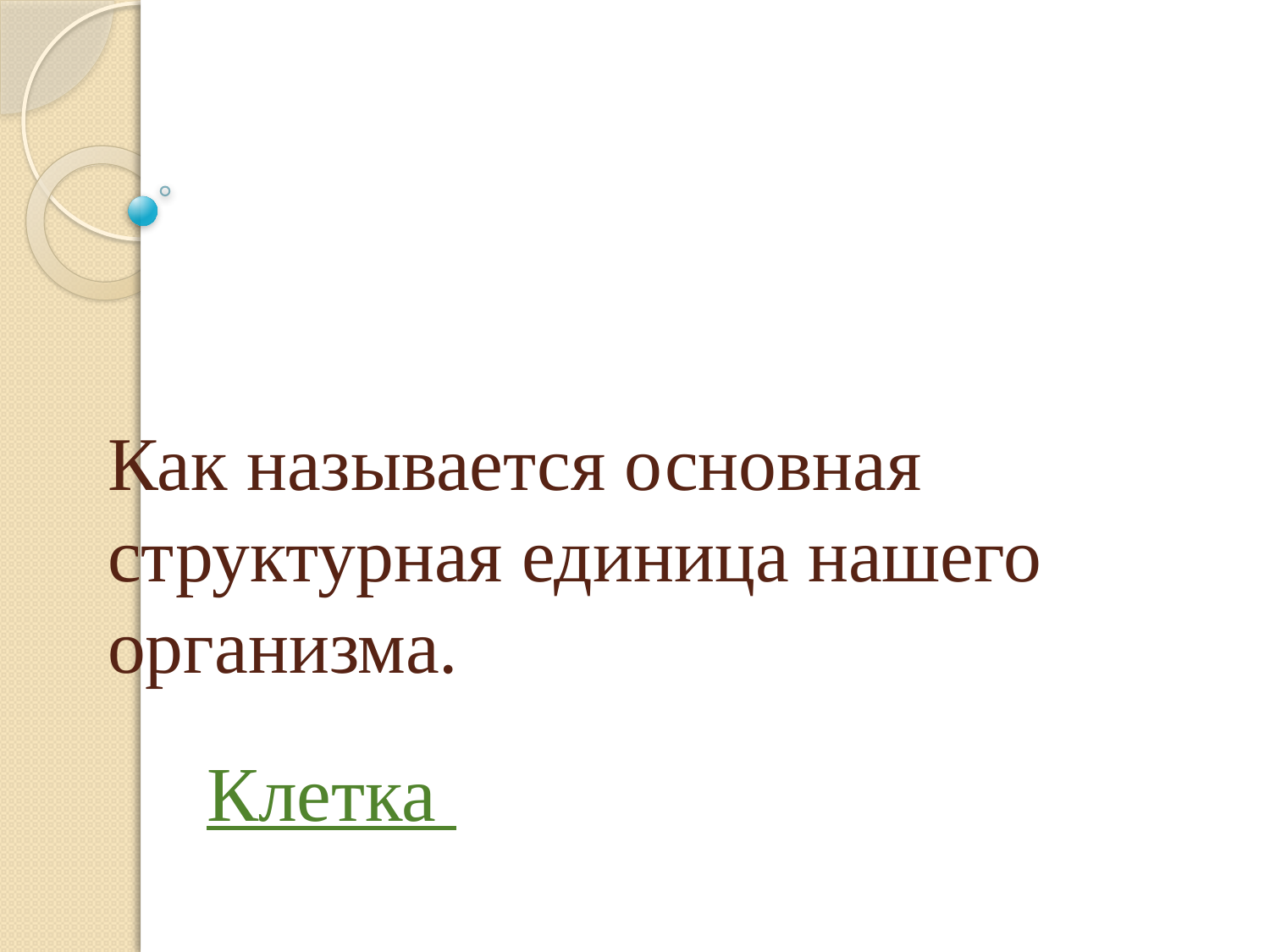

# Как называется основная структурная единица нашего организма.
Клетка